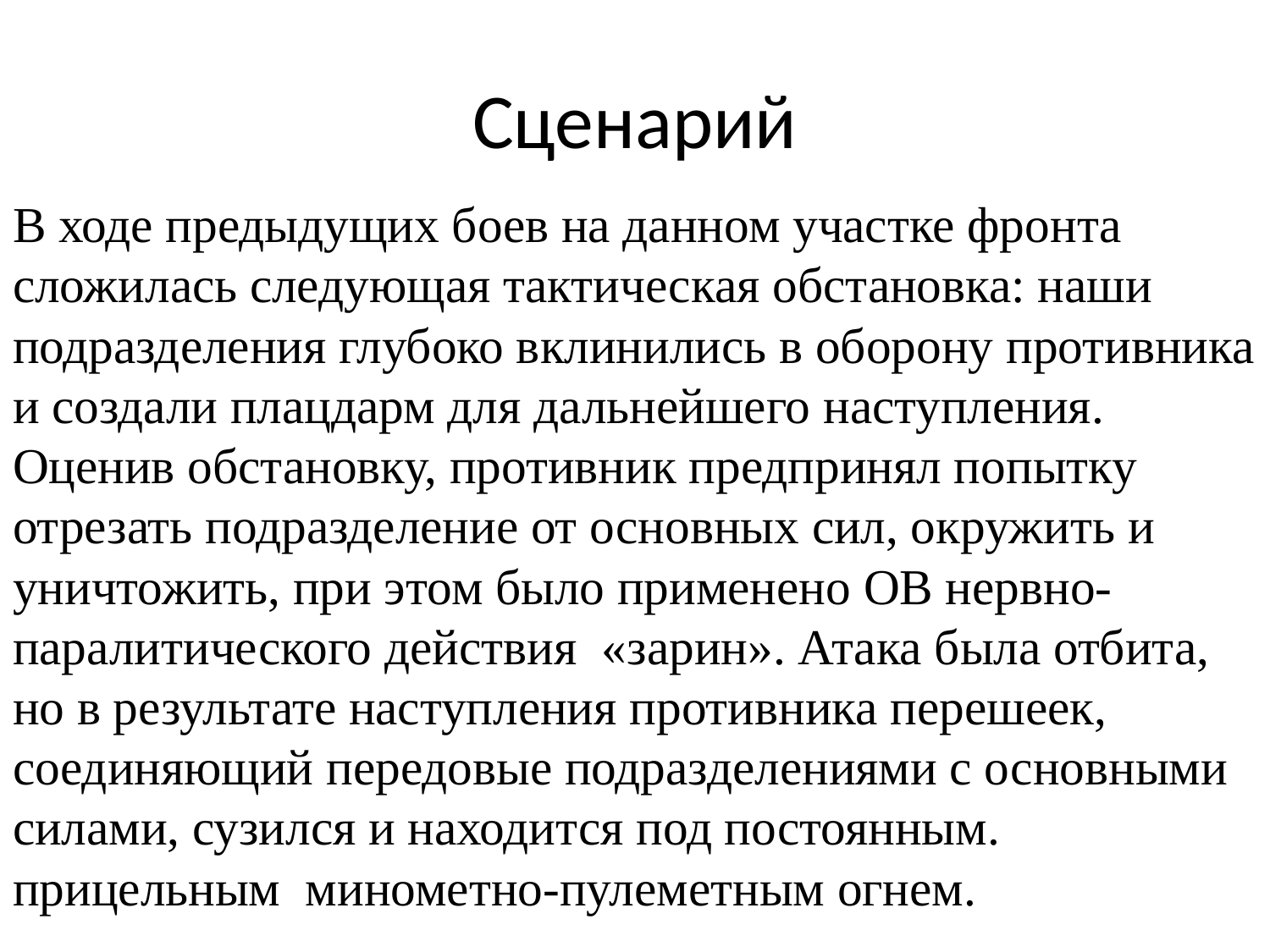

# Сценарий
В ходе предыдущих боев на данном участке фронта сложилась следующая тактическая обстановка: наши подразделения глубоко вклинились в оборону противника и создали плацдарм для дальнейшего наступления. Оценив обстановку, противник предпринял попытку отрезать подразделение от основных сил, окружить и уничтожить, при этом было применено ОВ нервно-паралитического действия  «зарин». Атака была отбита, но в результате наступления противника перешеек, соединяющий передовые подразделениями с основными силами, сузился и находится под постоянным. прицельным  минометно-пулеметным огнем.